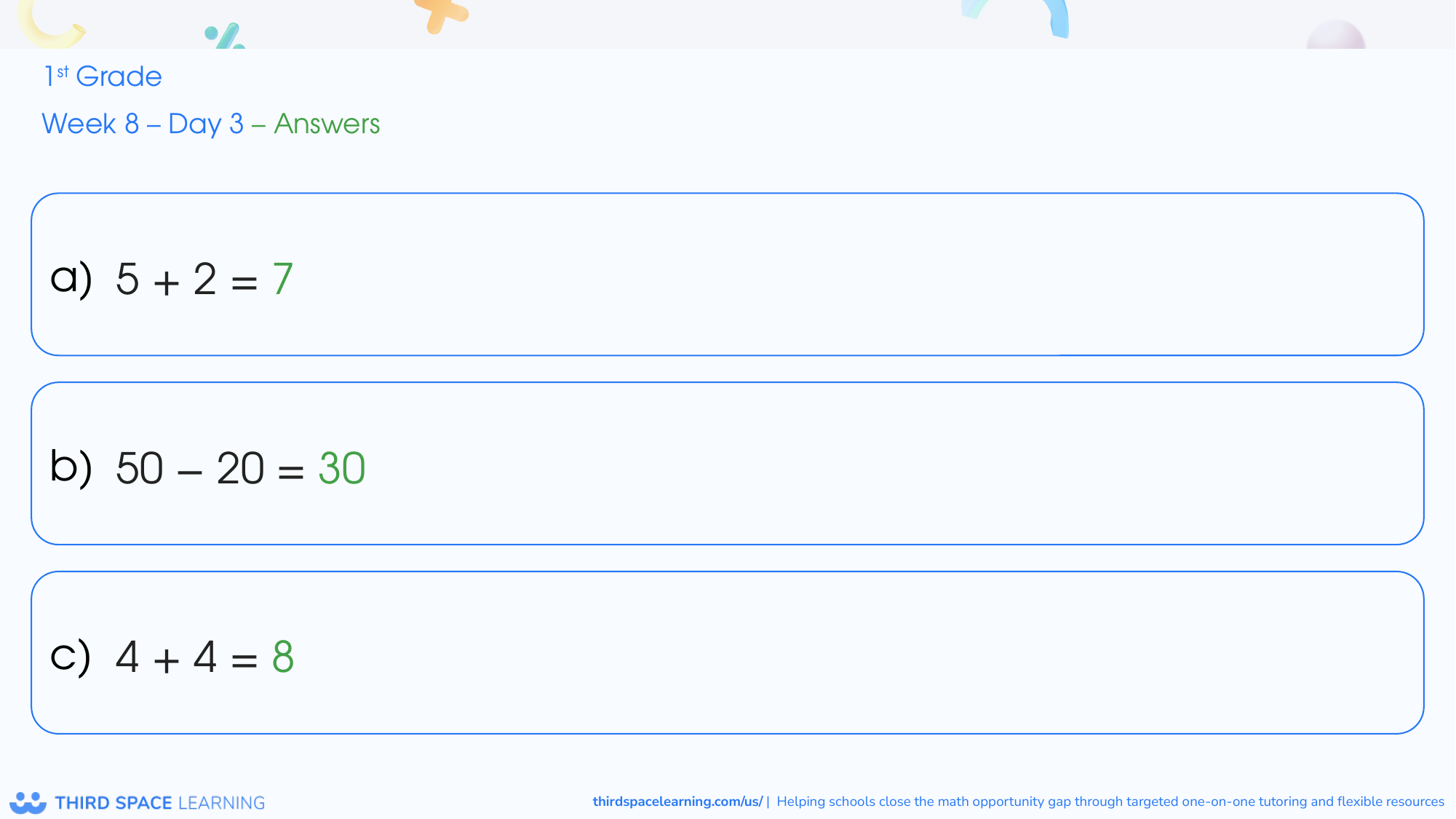

1st Grade
Week 8 – Day 3 – Answers
5 + 2 = 7
50 − 20 = 30
4 + 4 = 8